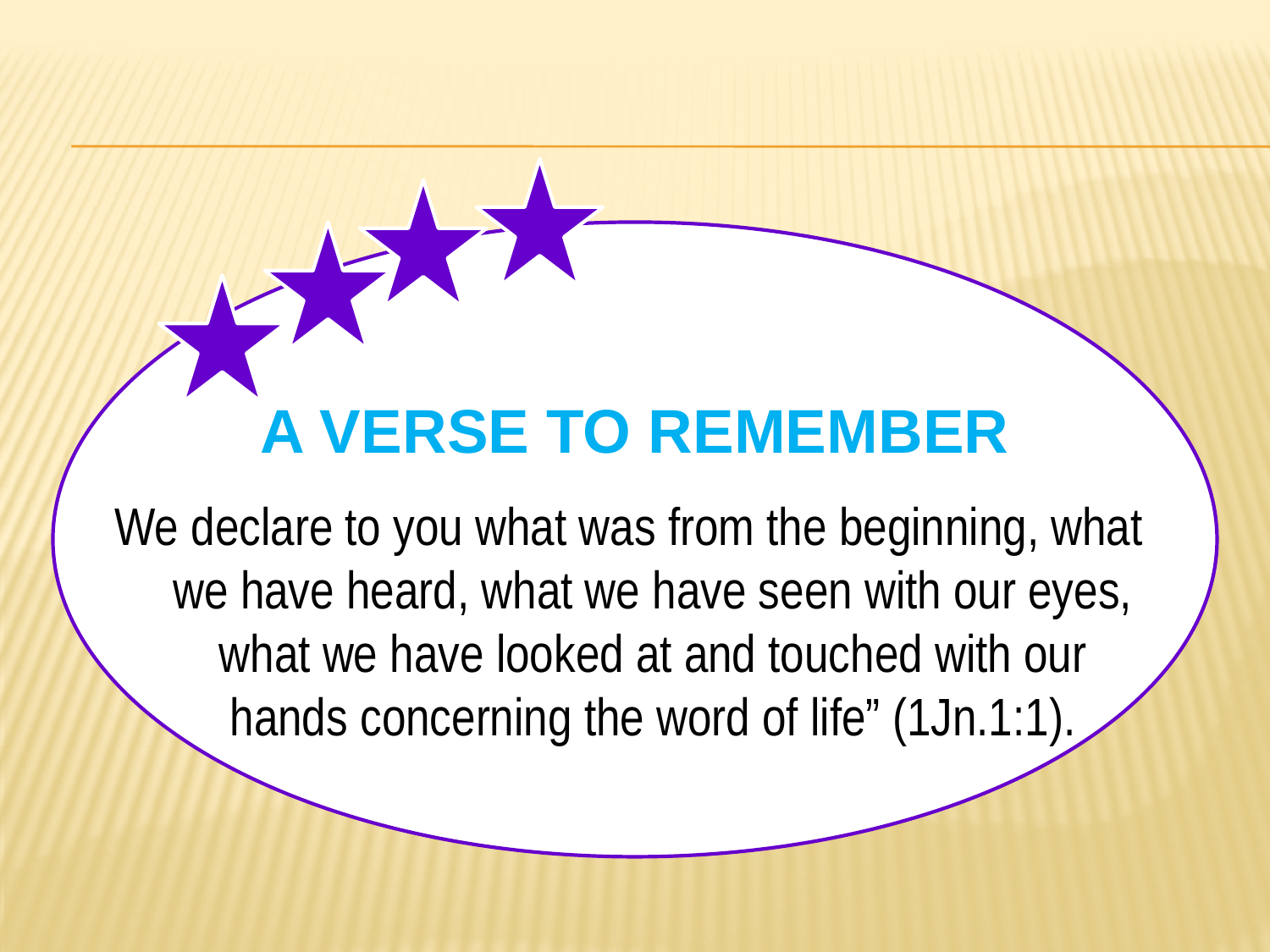

# A Verse to Remember
We declare to you what was from the beginning, what we have heard, what we have seen with our eyes, what we have looked at and touched with our hands concerning the word of life” (1Jn.1:1).